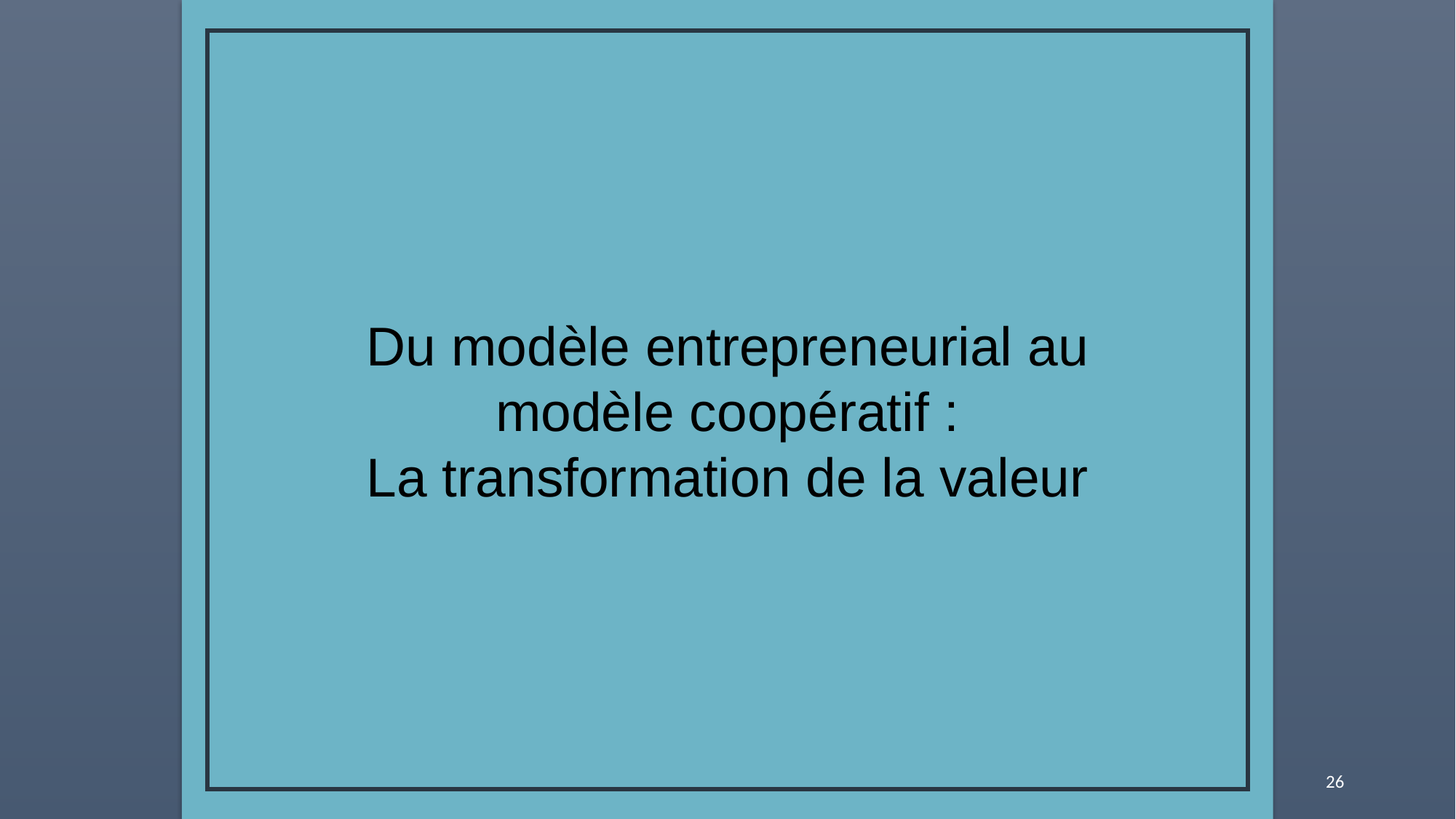

Du modèle entrepreneurial au modèle coopératif :
La transformation de la valeur
26